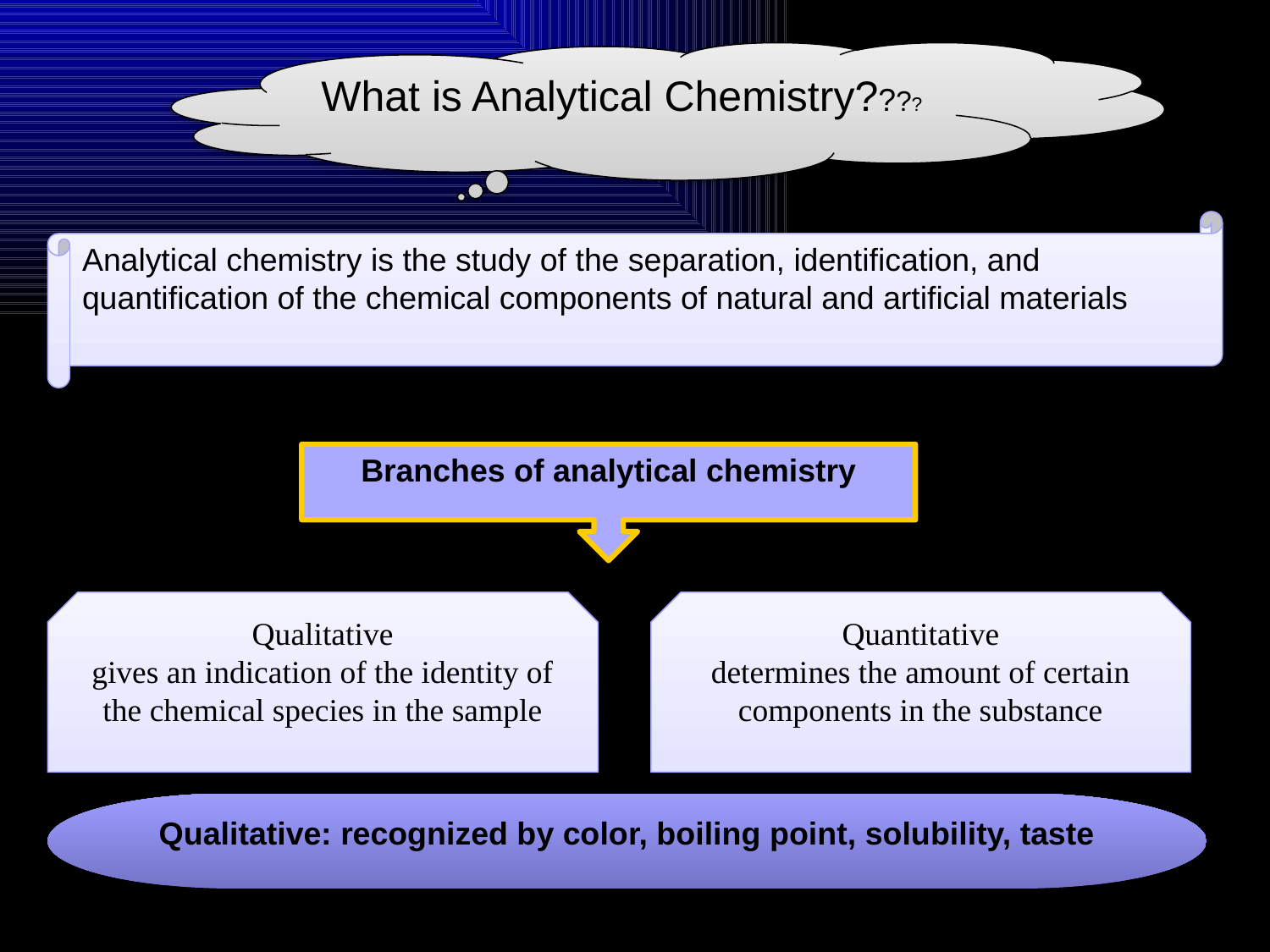

What is Analytical Chemistry????
Analytical chemistry is the study of the separation, ‎identification, and quantification of the chemical ‎components of natural and artificial materials
Branches of analytical chemistry
Qualitative
gives an indication of the identity of the chemical species in the sample
Quantitative
determines the amount of certain components in the substance
Qualitative: recognized by color, boiling point, solubility, taste